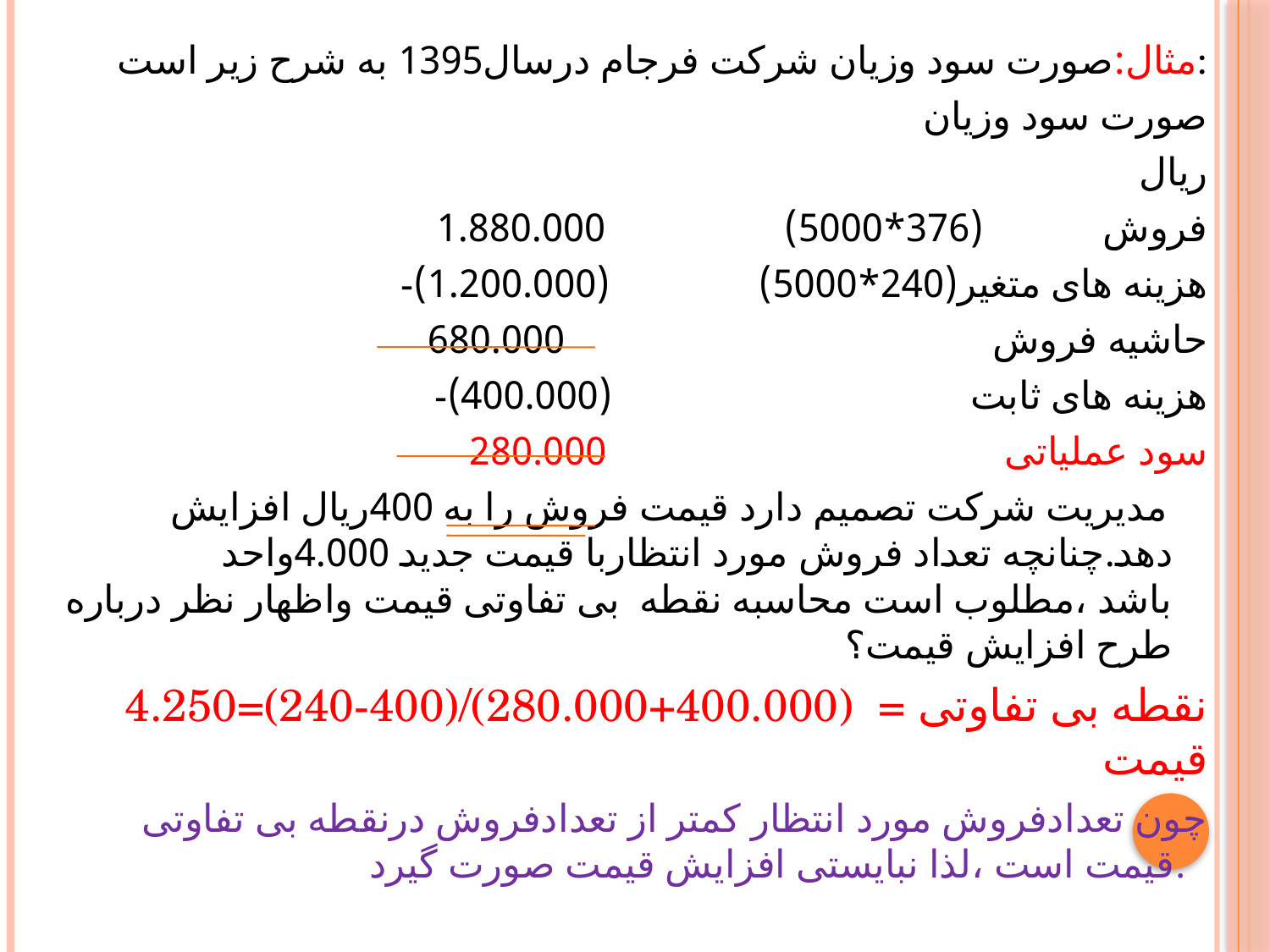

#
مثال:صورت سود وزیان شرکت فرجام درسال1395 به شرح زیر است:
صورت سود وزیان
                                                             ریال
  فروش            (376*5000)                  1.880.000
 -هزینه های متغیر(240*5000)               (1.200.000)
 حاشیه فروش                                           680.000
 -هزینه های ثابت                                    (400.000)
 سود عملیاتی                                        280.000
    مدیریت شرکت تصمیم دارد قیمت فروش را به 400ریال افزایش دهد.چنانچه تعداد فروش مورد انتظاربا قیمت جدید 4.000واحد باشد ،مطلوب است محاسبه نقطه  بی تفاوتی قیمت واظهار نظر درباره طرح افزایش قیمت؟
4.250=(240-400)/(280.000+400.000)  = نقطه بی تفاوتی قیمت
   چون تعدادفروش مورد انتظار کمتر از تعدادفروش درنقطه بی تفاوتی قیمت است ،لذا نبایستی افزایش قیمت صورت گیرد.